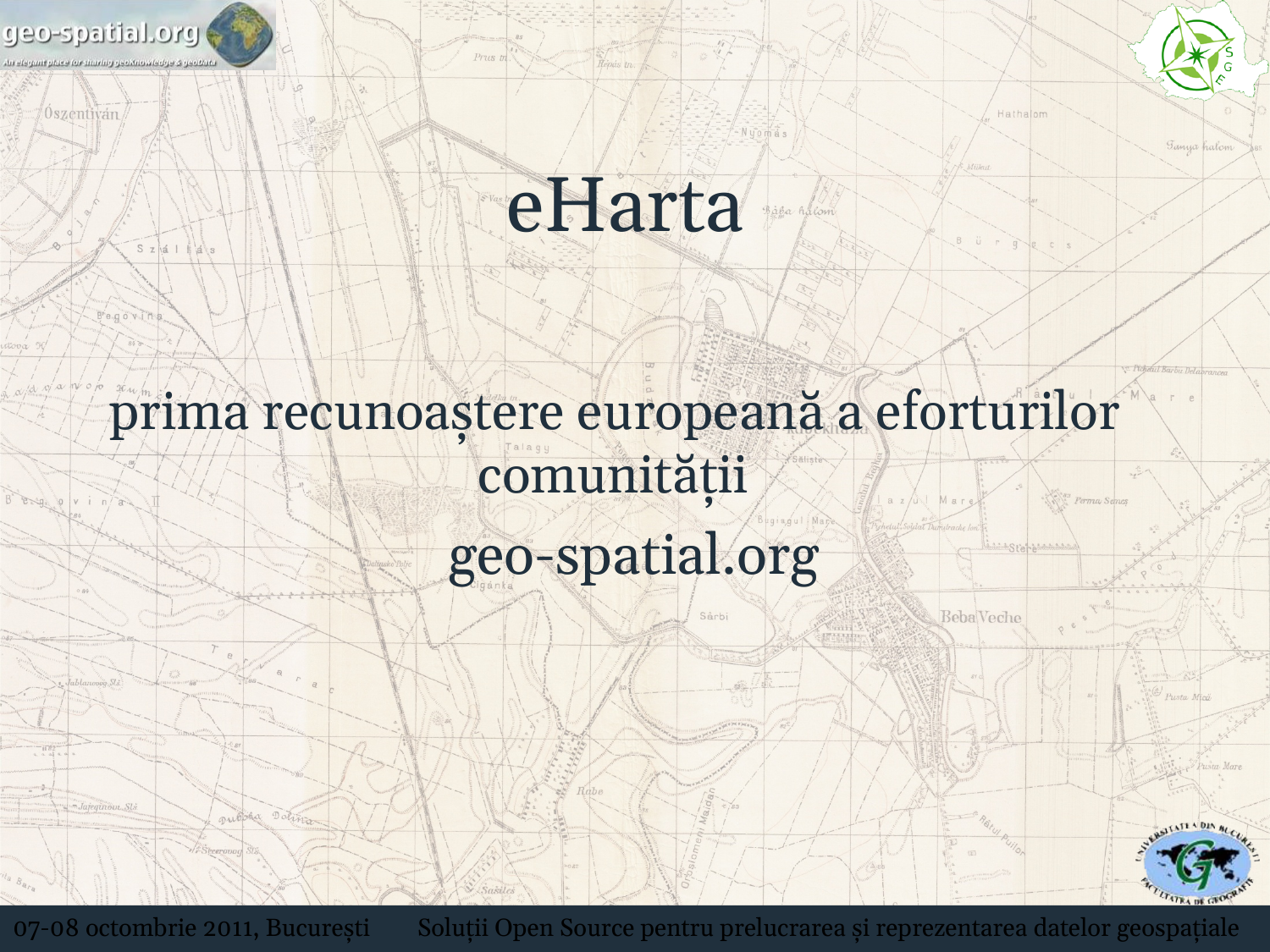

eHarta
 prima recunoaștere europeană a eforturilor comunității
    geo-spatial.org
07-08 octombrie 2011, Bucureşti        Soluţii Open Source pentru prelucrarea şi reprezentarea datelor geospaţiale